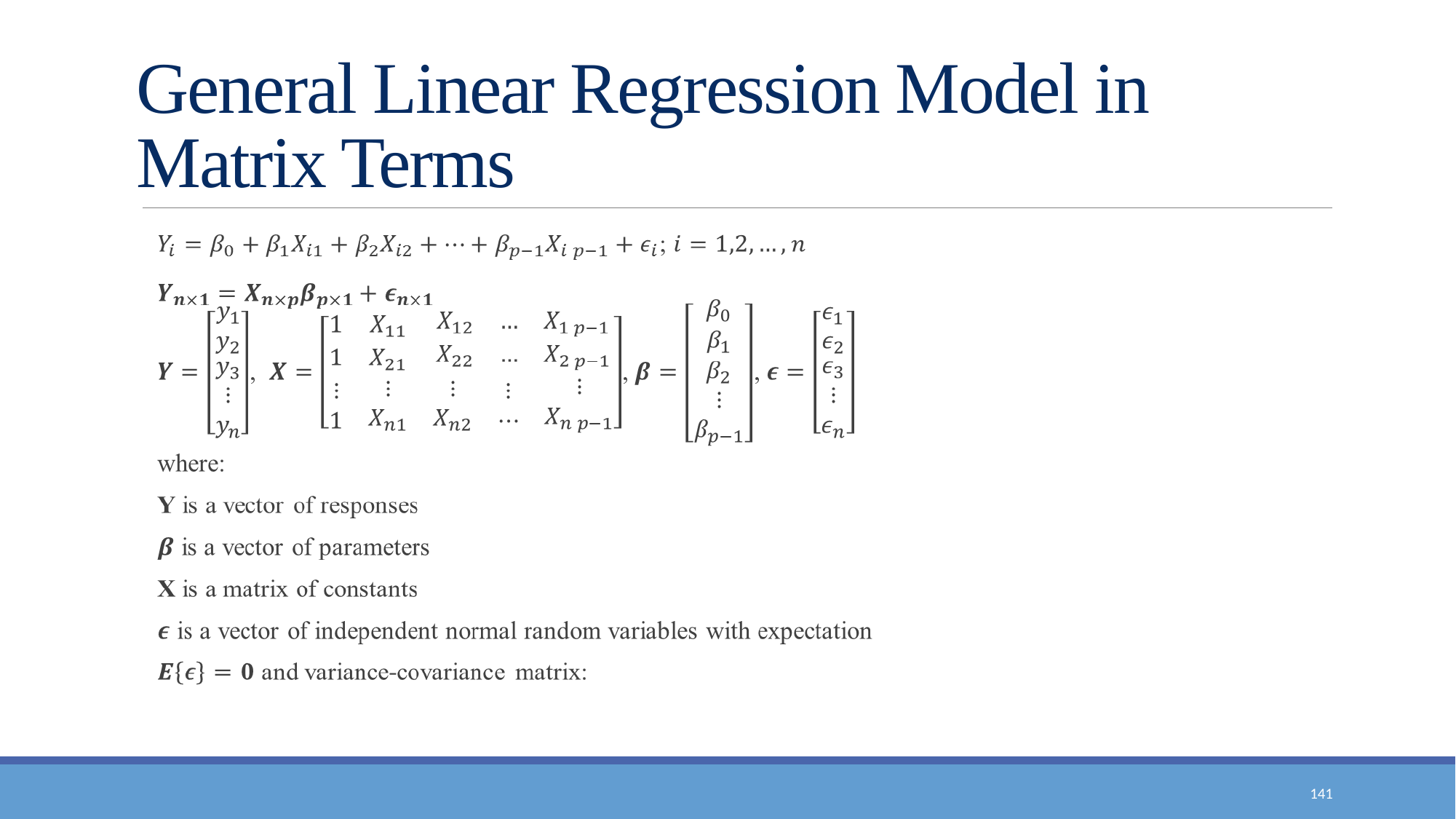

# General Linear Regression Model in Matrix Terms

141